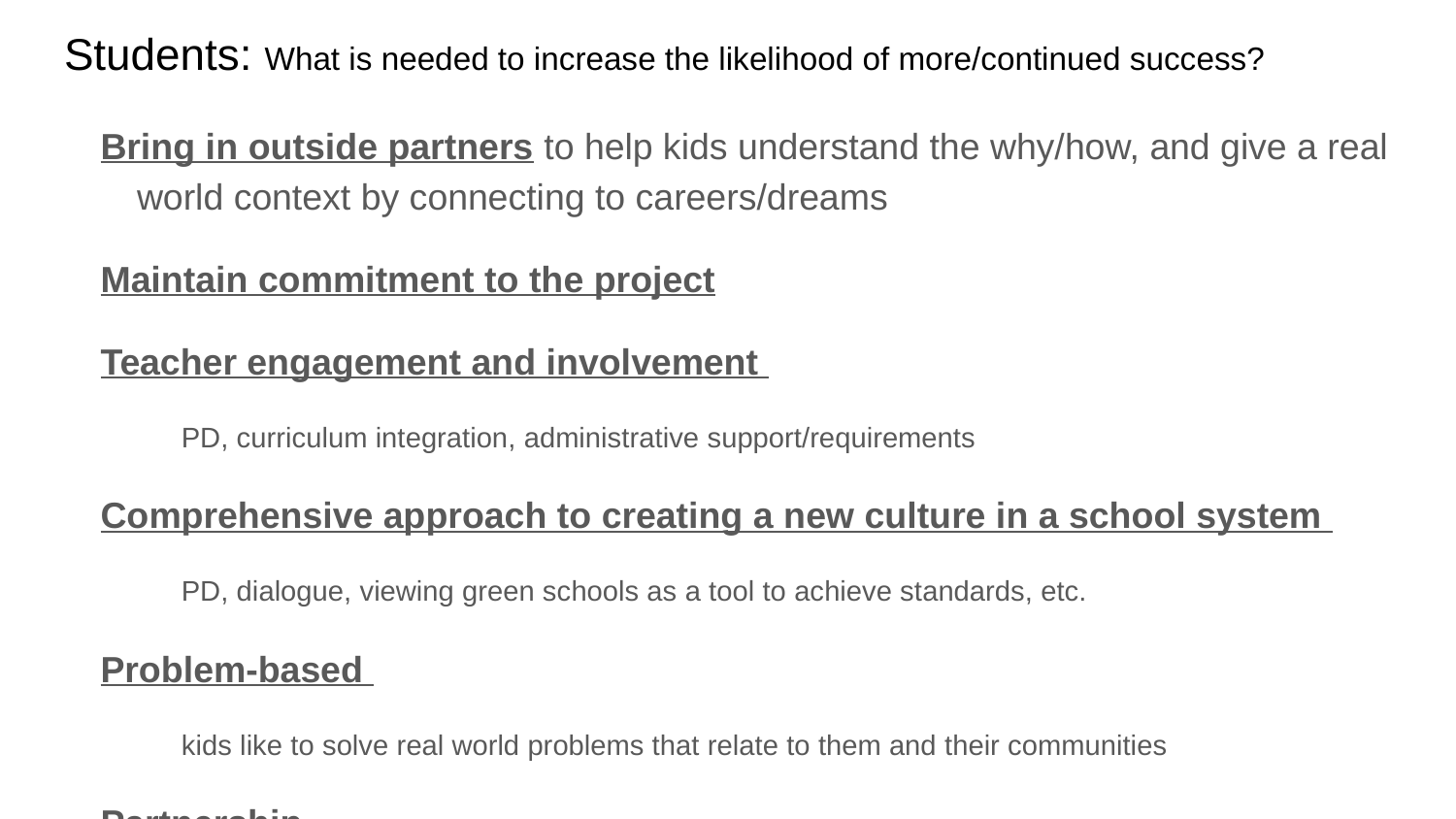

# Students: What is needed to increase the likelihood of more/continued success?

Bring in outside partners to help kids understand the why/how, and give a real world context by connecting to careers/dreams
Maintain commitment to the project
Teacher engagement and involvement
 PD, curriculum integration, administrative support/requirements
Comprehensive approach to creating a new culture in a school system
 PD, dialogue, viewing green schools as a tool to achieve standards, etc.
Problem-based
 kids like to solve real world problems that relate to them and their communities
Partnership
Everyone needs to know their piece of the puzzle and how it all fits together